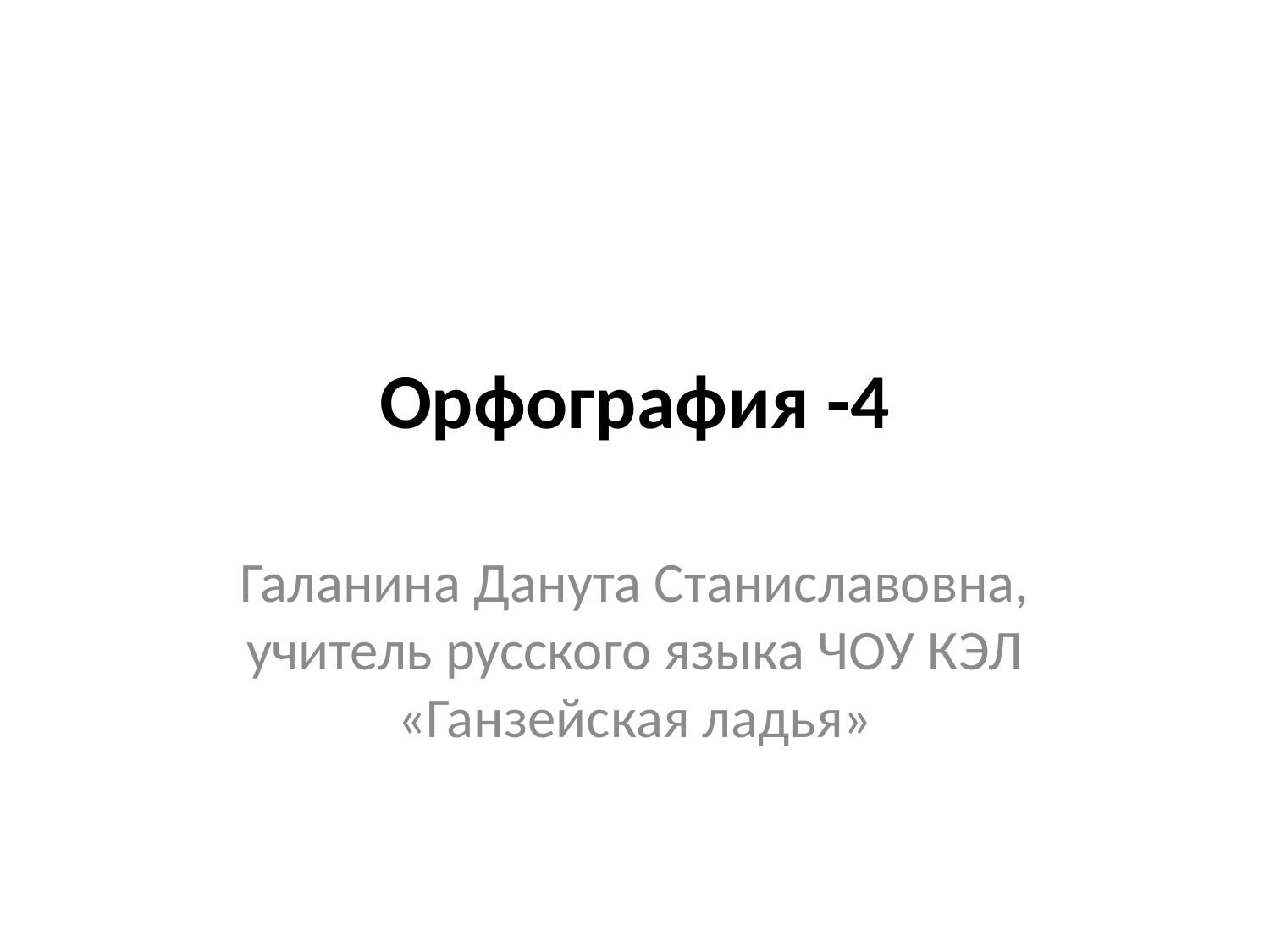

# Орфография -4
Галанина Данута Станиславовна, учитель русского языка ЧОУ КЭЛ «Ганзейская ладья»